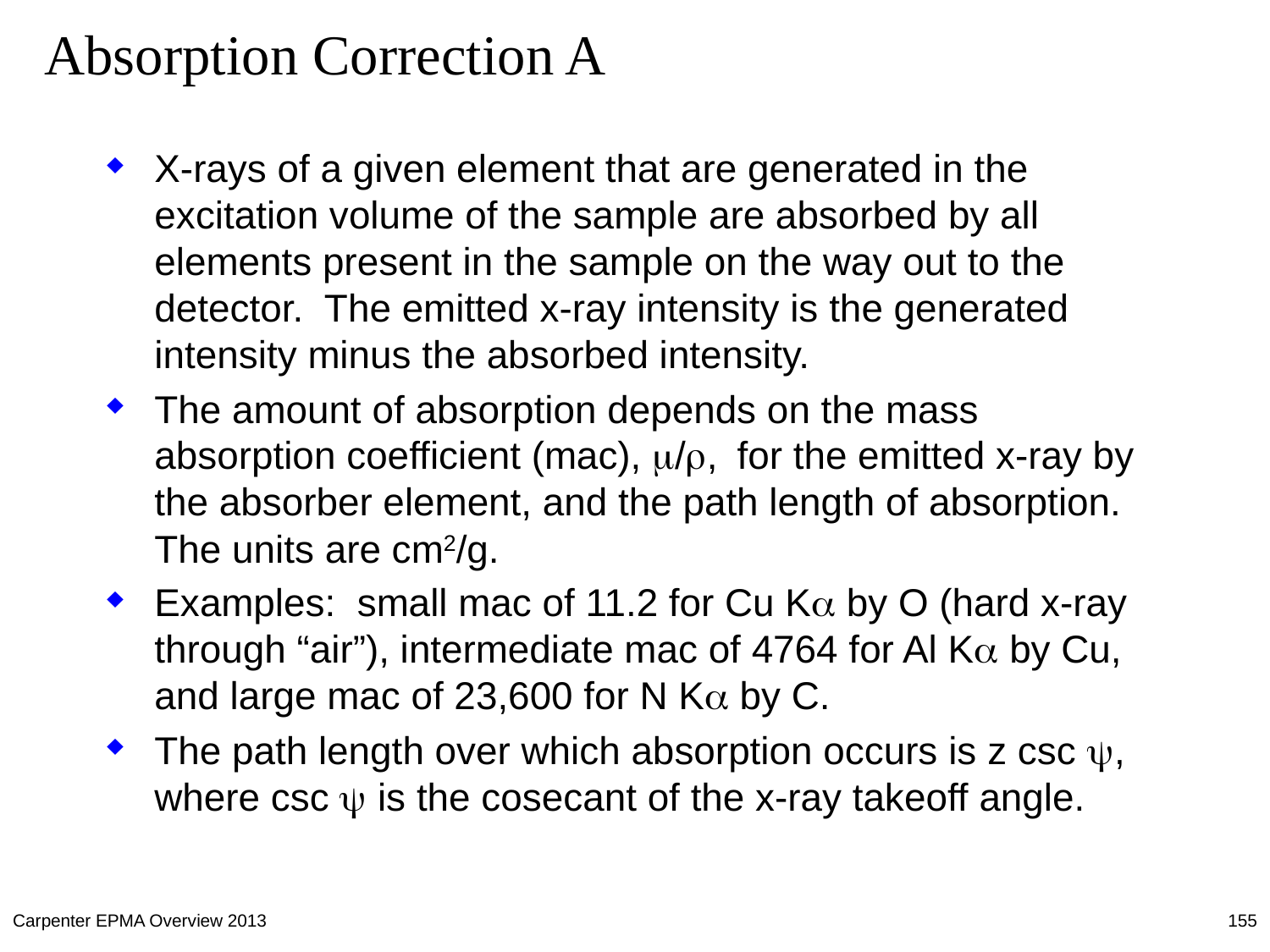

# Absorption Correction A
X-rays of a given element that are generated in the excitation volume of the sample are absorbed by all elements present in the sample on the way out to the detector.  The emitted x-ray intensity is the generated intensity minus the absorbed intensity.
The amount of absorption depends on the mass absorption coefficient (mac), μ/ρ, for the emitted x-ray by the absorber element, and the path length of absorption.  The units are cm2/g.
Examples:  small mac of 11.2 for Cu Kα by O (hard x-ray through “air”), intermediate mac of 4764 for Al Kα by Cu, and large mac of 23,600 for N Kα by C.
The path length over which absorption occurs is z csc ψ, where csc ψ is the cosecant of the x-ray takeoff angle.
Carpenter EPMA Overview 2013
155